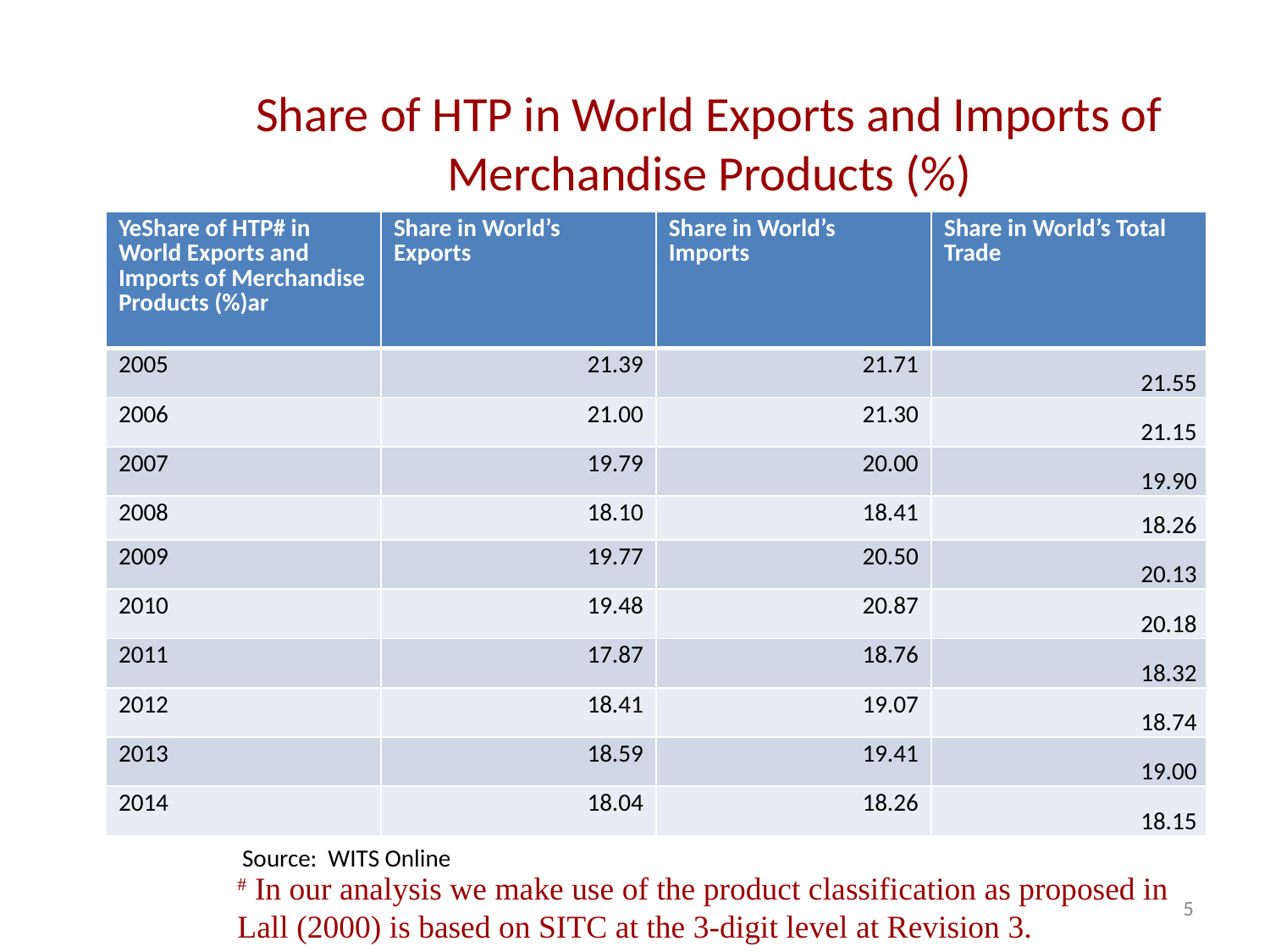

# Share of HTP in World Exports and Imports of Merchandise Products (%)
| YeShare of HTP# in World Exports and Imports of Merchandise Products (%)ar | Share in World’s Exports | Share in World’s Imports | Share in World’s Total Trade |
| --- | --- | --- | --- |
| 2005 | 21.39 | 21.71 | 21.55 |
| 2006 | 21.00 | 21.30 | 21.15 |
| 2007 | 19.79 | 20.00 | 19.90 |
| 2008 | 18.10 | 18.41 | 18.26 |
| 2009 | 19.77 | 20.50 | 20.13 |
| 2010 | 19.48 | 20.87 | 20.18 |
| 2011 | 17.87 | 18.76 | 18.32 |
| 2012 | 18.41 | 19.07 | 18.74 |
| 2013 | 18.59 | 19.41 | 19.00 |
| 2014 | 18.04 | 18.26 | 18.15 |
Source:  WITS Online
# In our analysis we make use of the product classification as proposed in Lall (2000) is based on SITC at the 3-digit level at Revision 3.
5